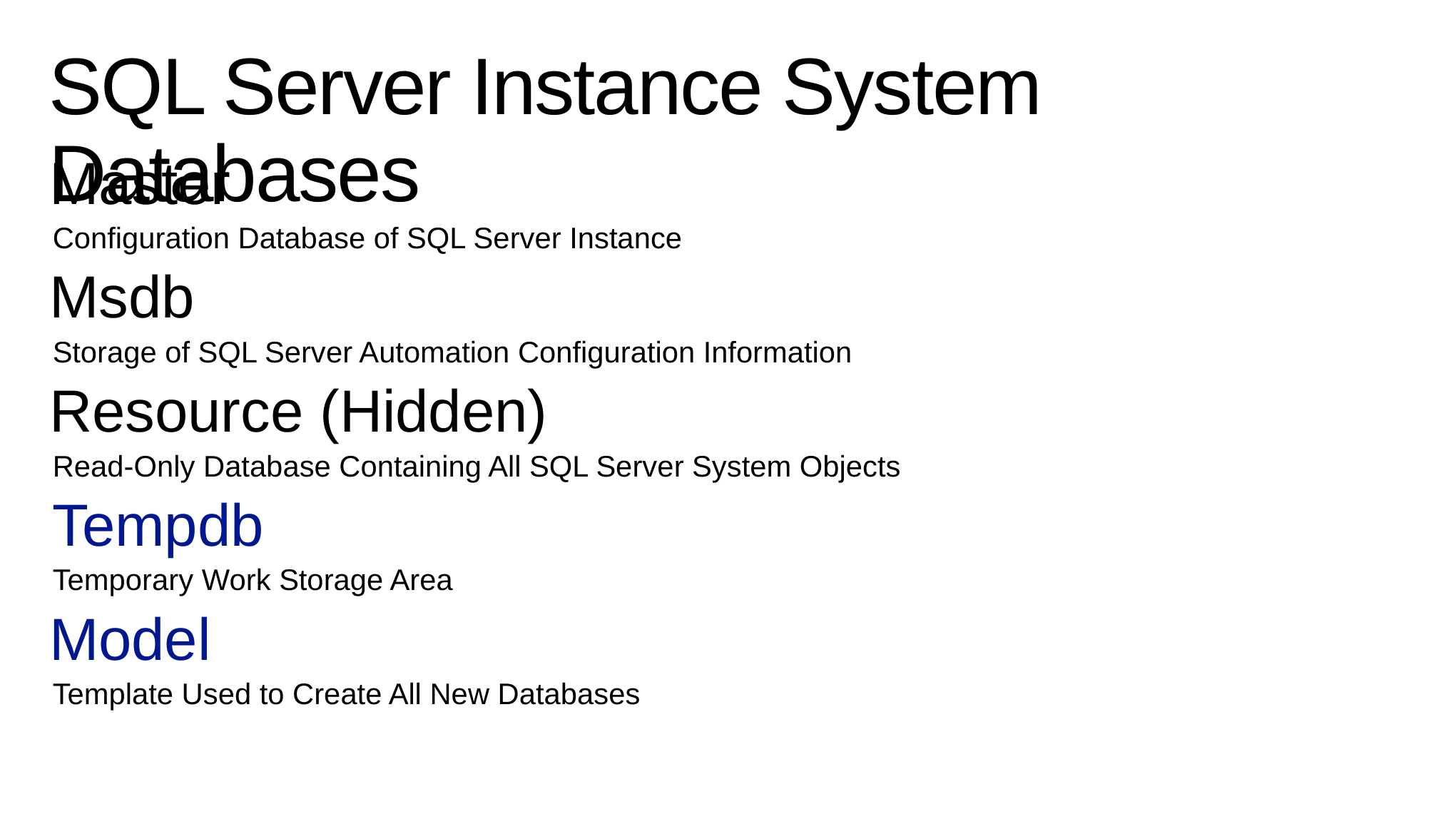

# SQL Server Instance System Databases
Master
Configuration Database of SQL Server Instance
Msdb
Storage of SQL Server Automation Configuration Information
Resource (Hidden)
Read-Only Database Containing All SQL Server System Objects
Tempdb
Temporary Work Storage Area
Model
Template Used to Create All New Databases